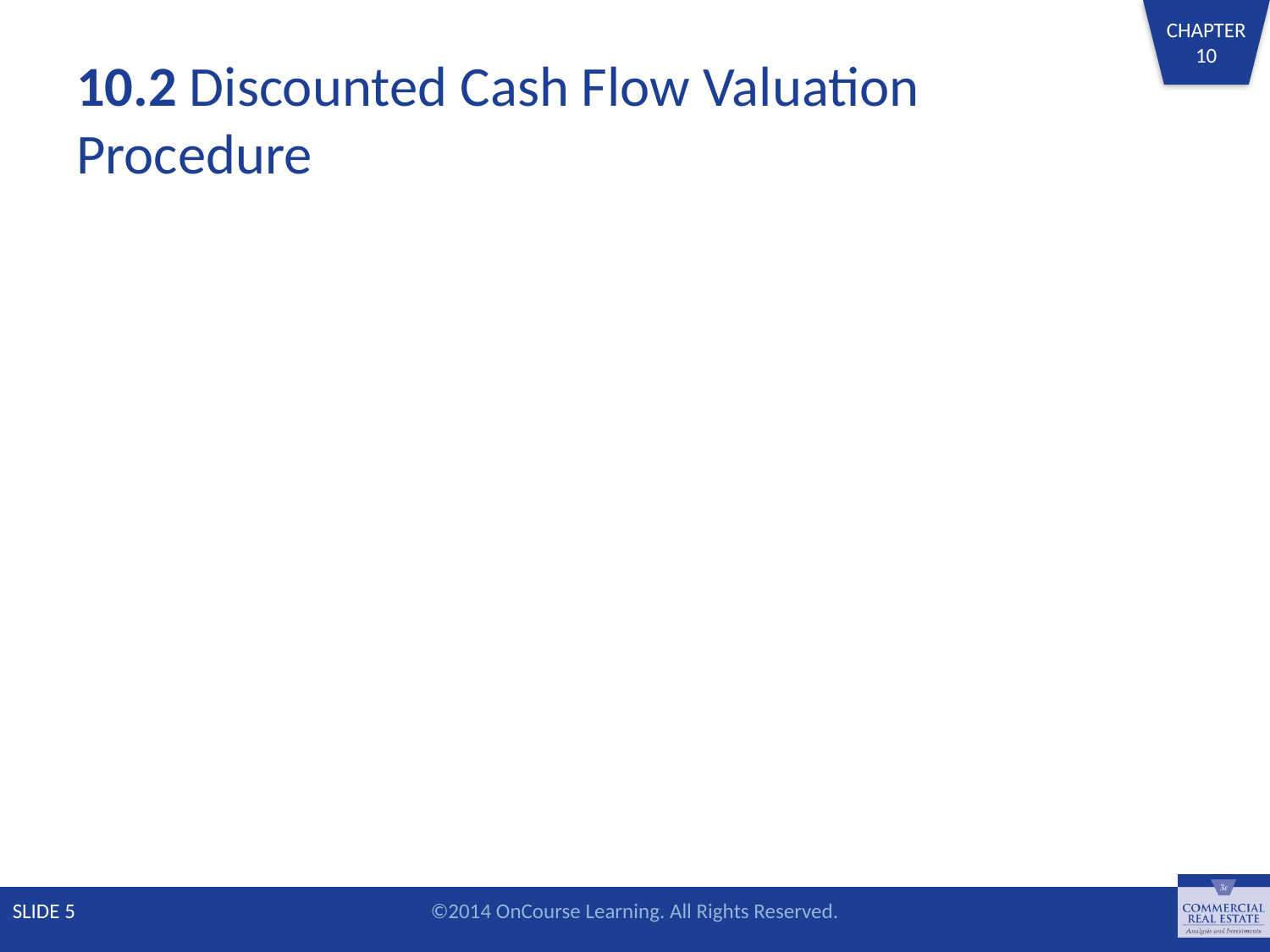

# 10.2 Discounted Cash Flow Valuation Procedure

SLIDE 5